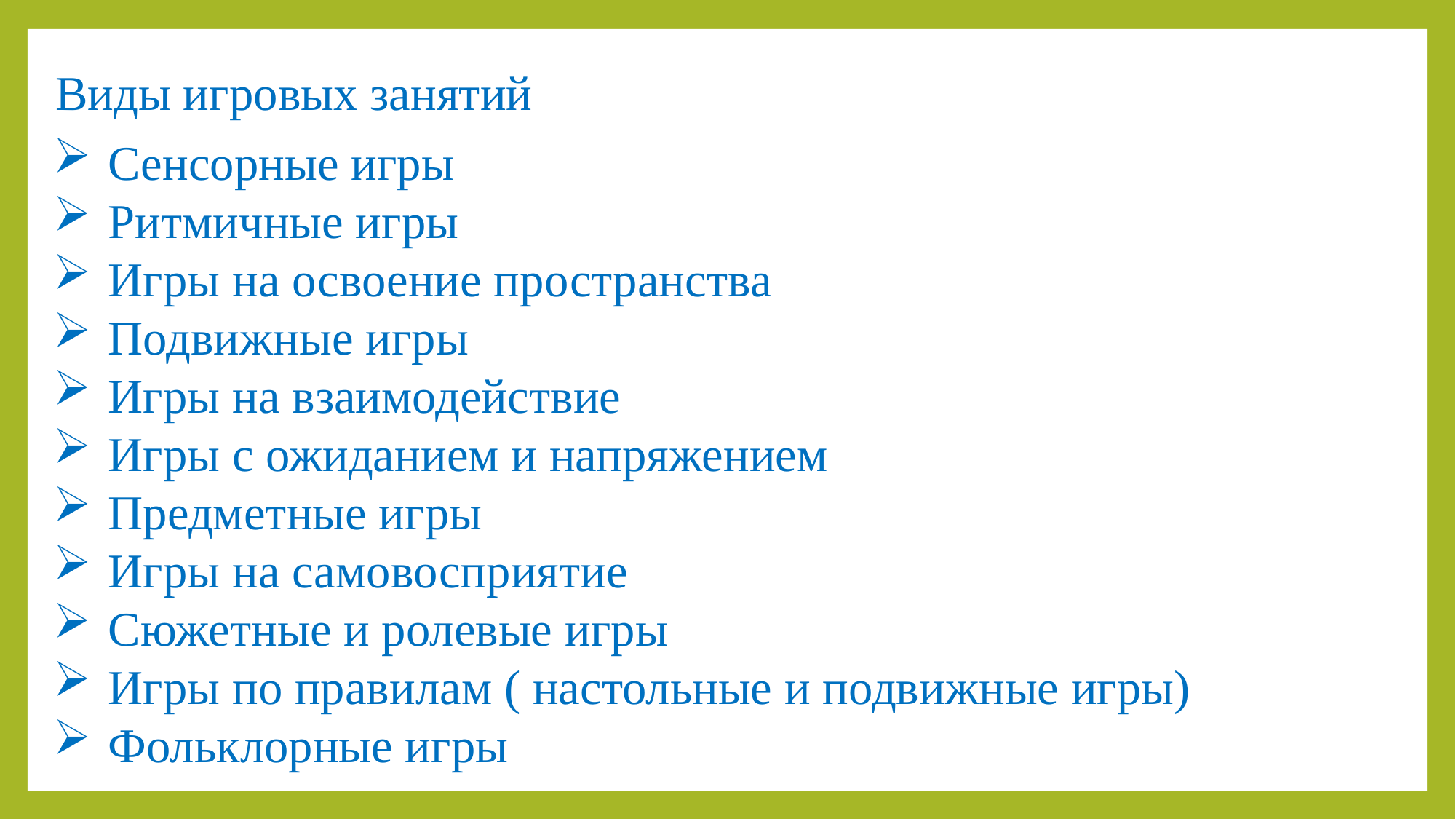

Виды игровых занятий
Сенсорные игры
Ритмичные игры
Игры на освоение пространства
Подвижные игры
Игры на взаимодействие
Игры с ожиданием и напряжением
Предметные игры
Игры на самовосприятие
Сюжетные и ролевые игры
Игры по правилам ( настольные и подвижные игры)
Фольклорные игры